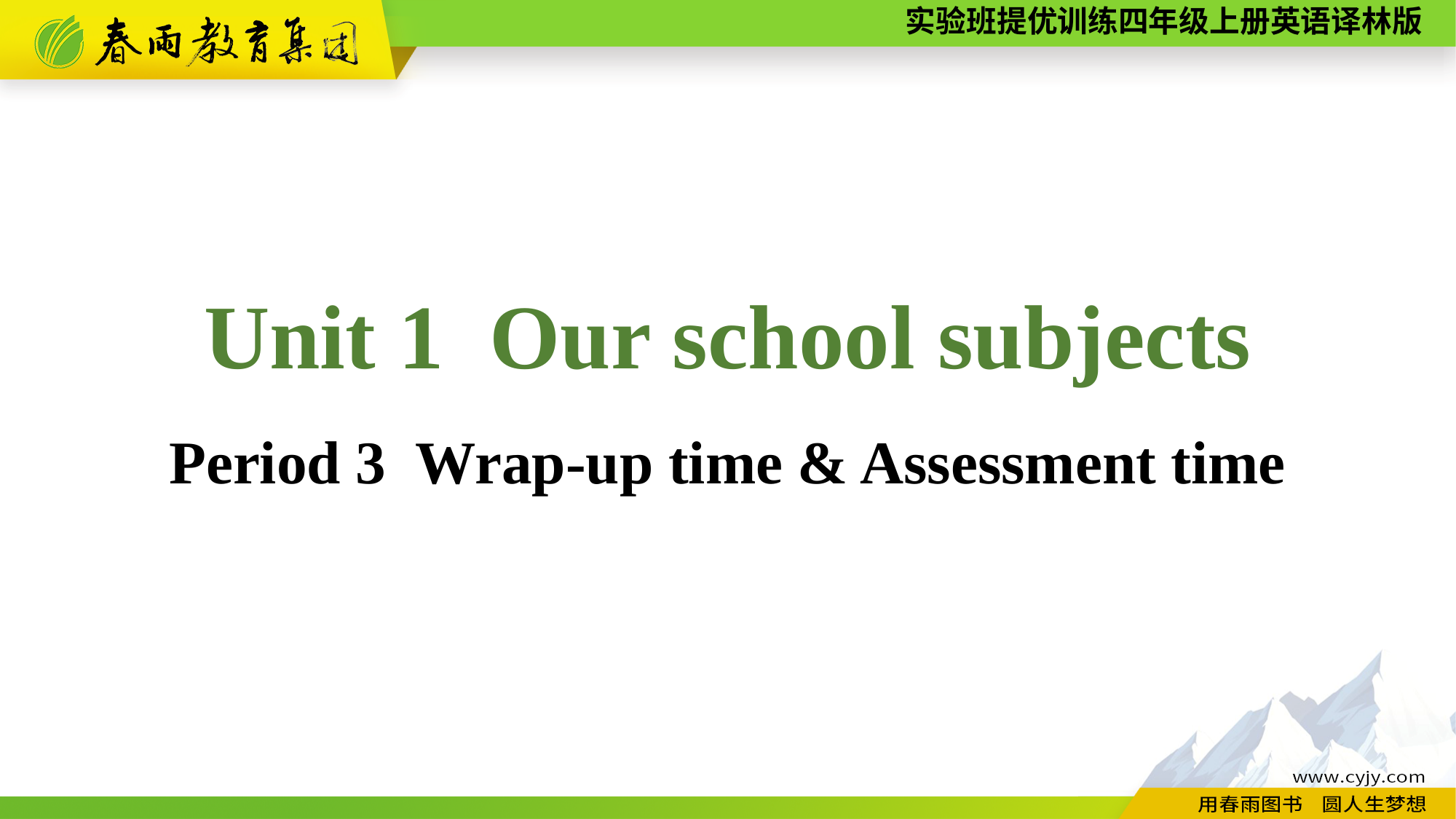

Unit 1  Our school subjects
Period 3  Wrap-up time & Assessment time